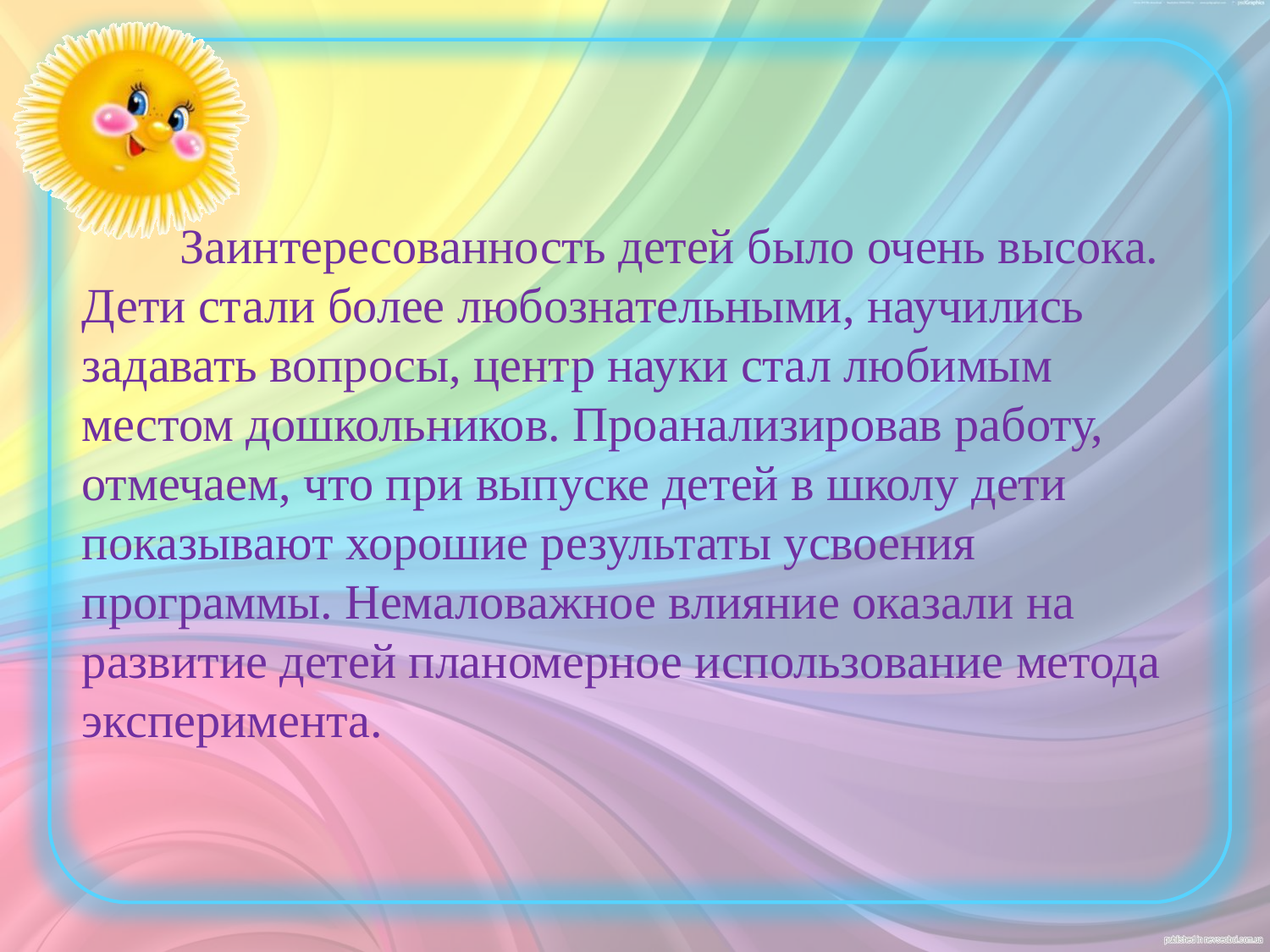

Заинтересованность детей было очень высока. Дети стали более любознательными, научились задавать вопросы, центр науки стал любимым местом дошкольников. Проанализировав работу, отмечаем, что при выпуске детей в школу дети показывают хорошие результаты усвоения программы. Немаловажное влияние оказали на развитие детей планомерное использование метода эксперимента.